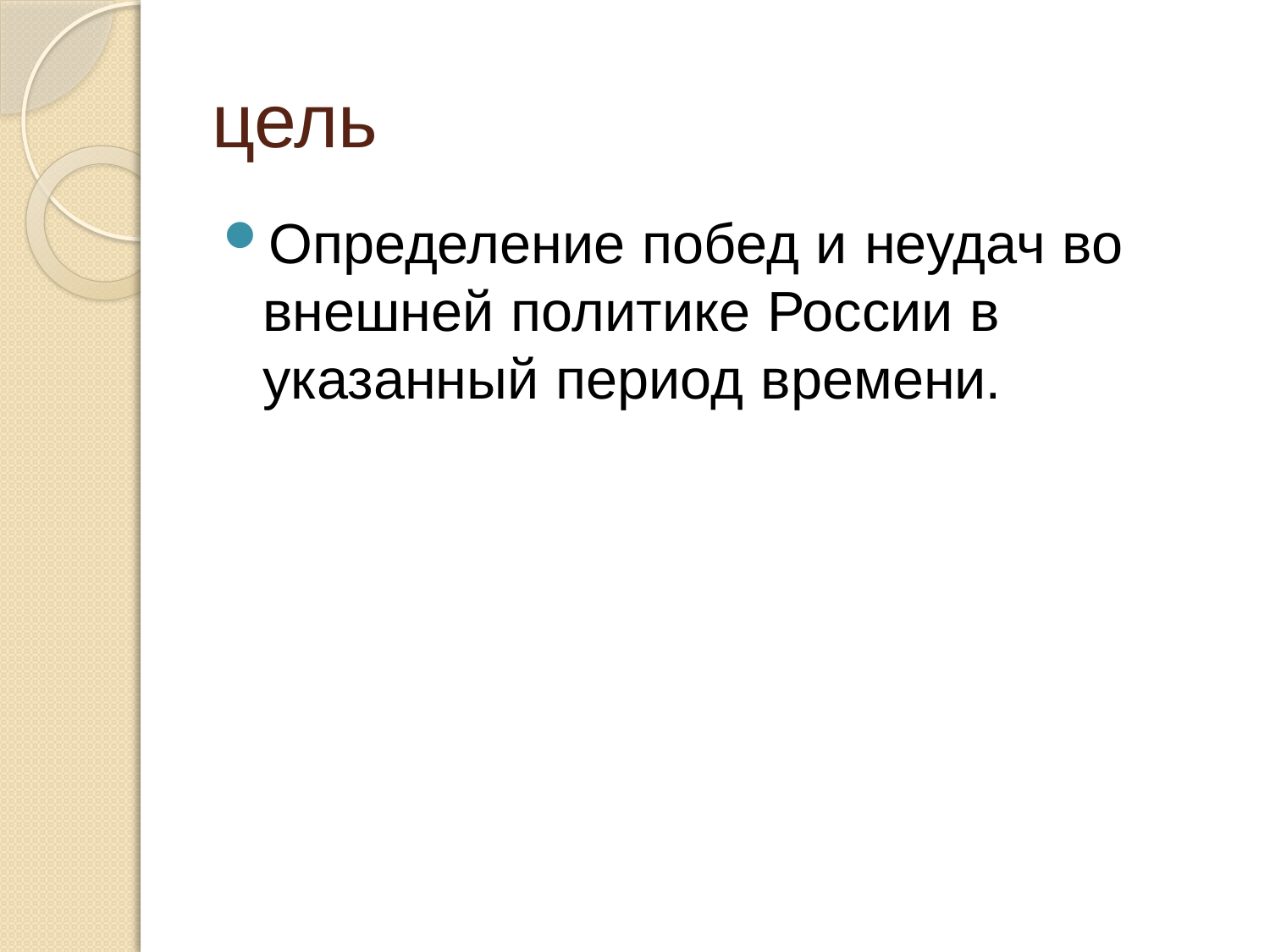

# цель
Определение побед и неудач во внешней политике России в указанный период времени.